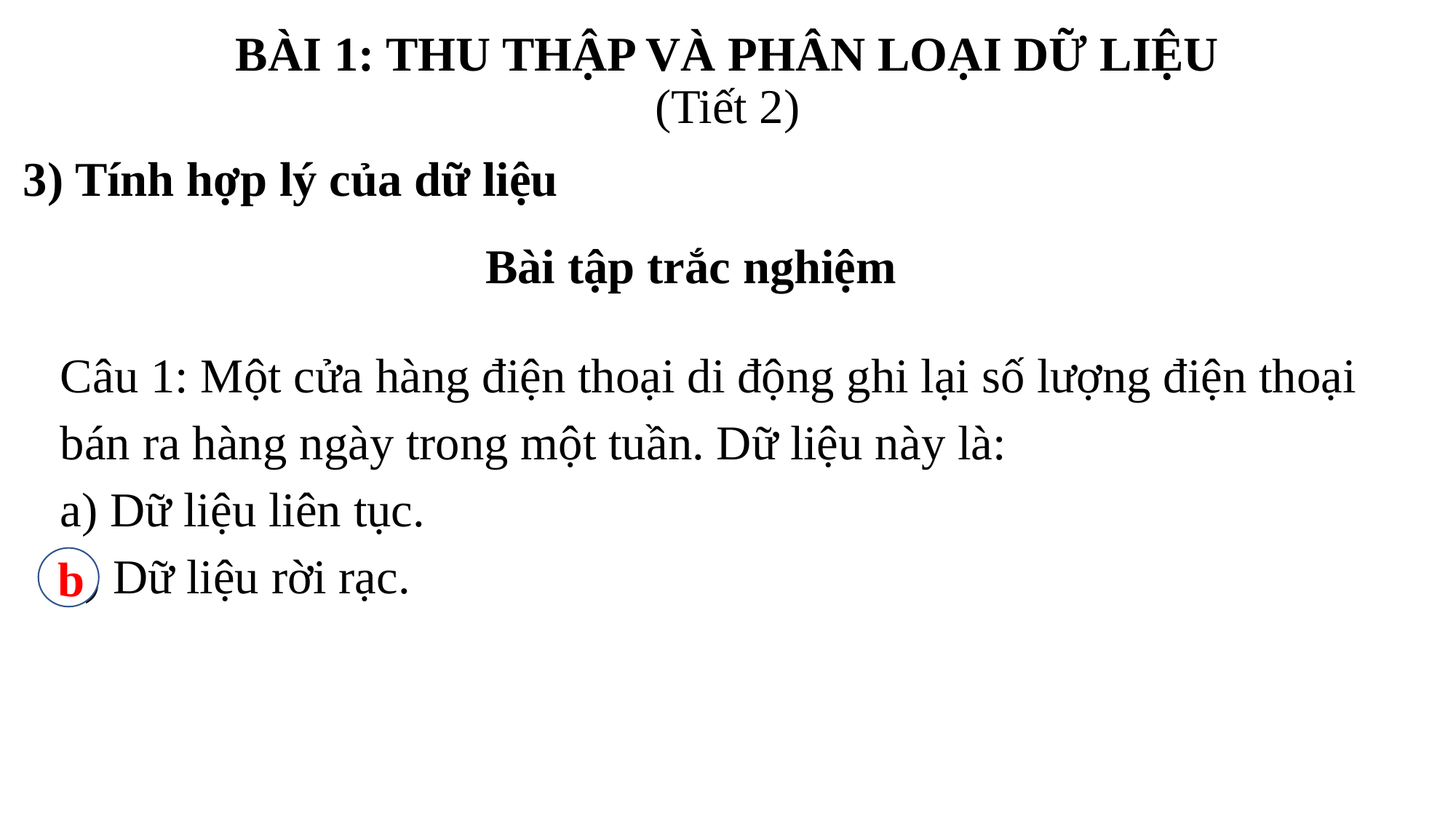

BÀI 1: THU THẬP VÀ PHÂN LOẠI DỮ LIỆU
(Tiết 2)
3) Tính hợp lý của dữ liệu
Bài tập trắc nghiệm
Câu 1: Một cửa hàng điện thoại di động ghi lại số lượng điện thoại bán ra hàng ngày trong một tuần. Dữ liệu này là:
a) Dữ liệu liên tục.
b) Dữ liệu rời rạc.
b